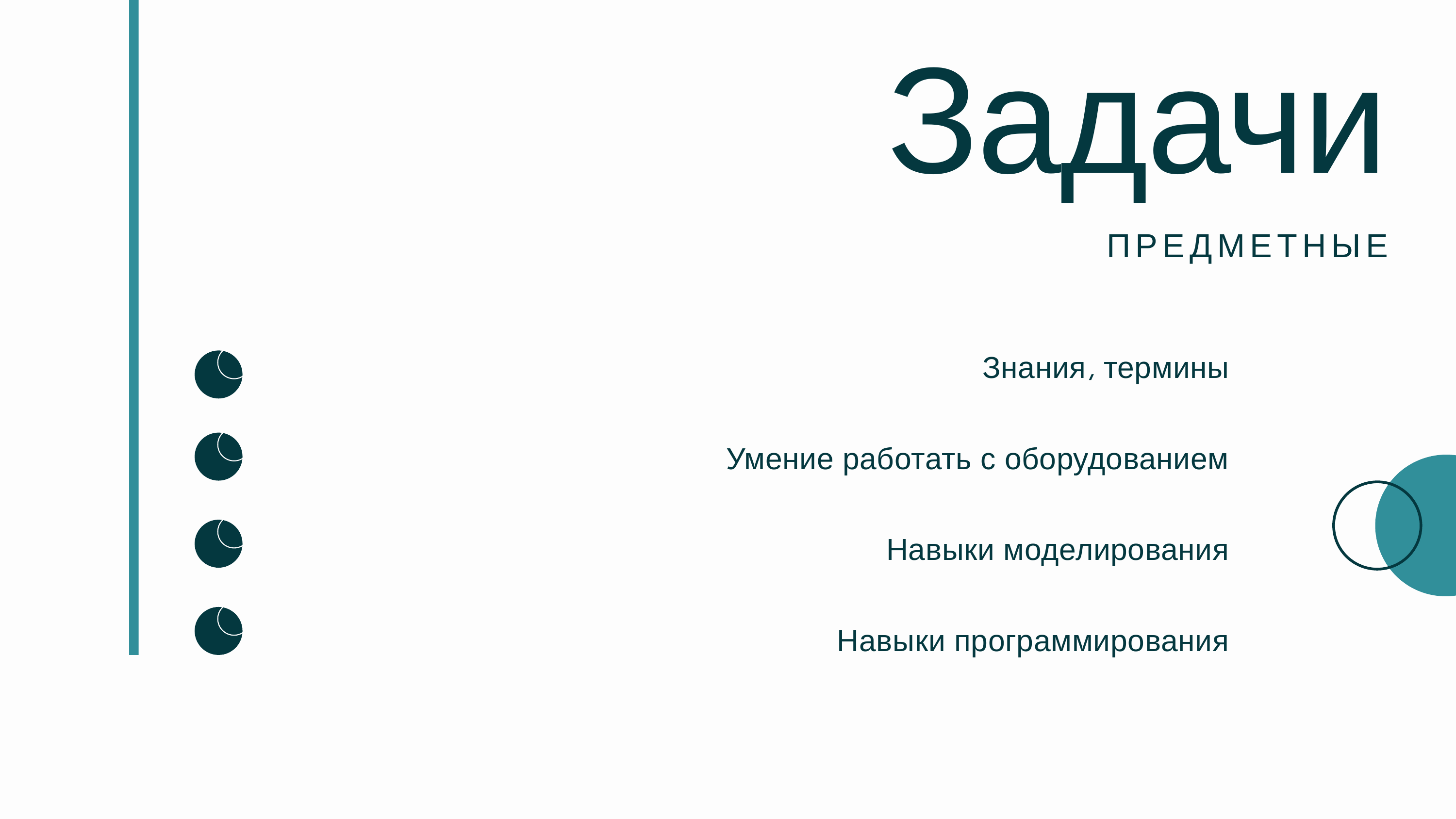

Задачи
ПРЕДМЕТНЫЕ
Знания, термины

Умение работать с оборудованием

Навыки моделирования

Навыки программирования